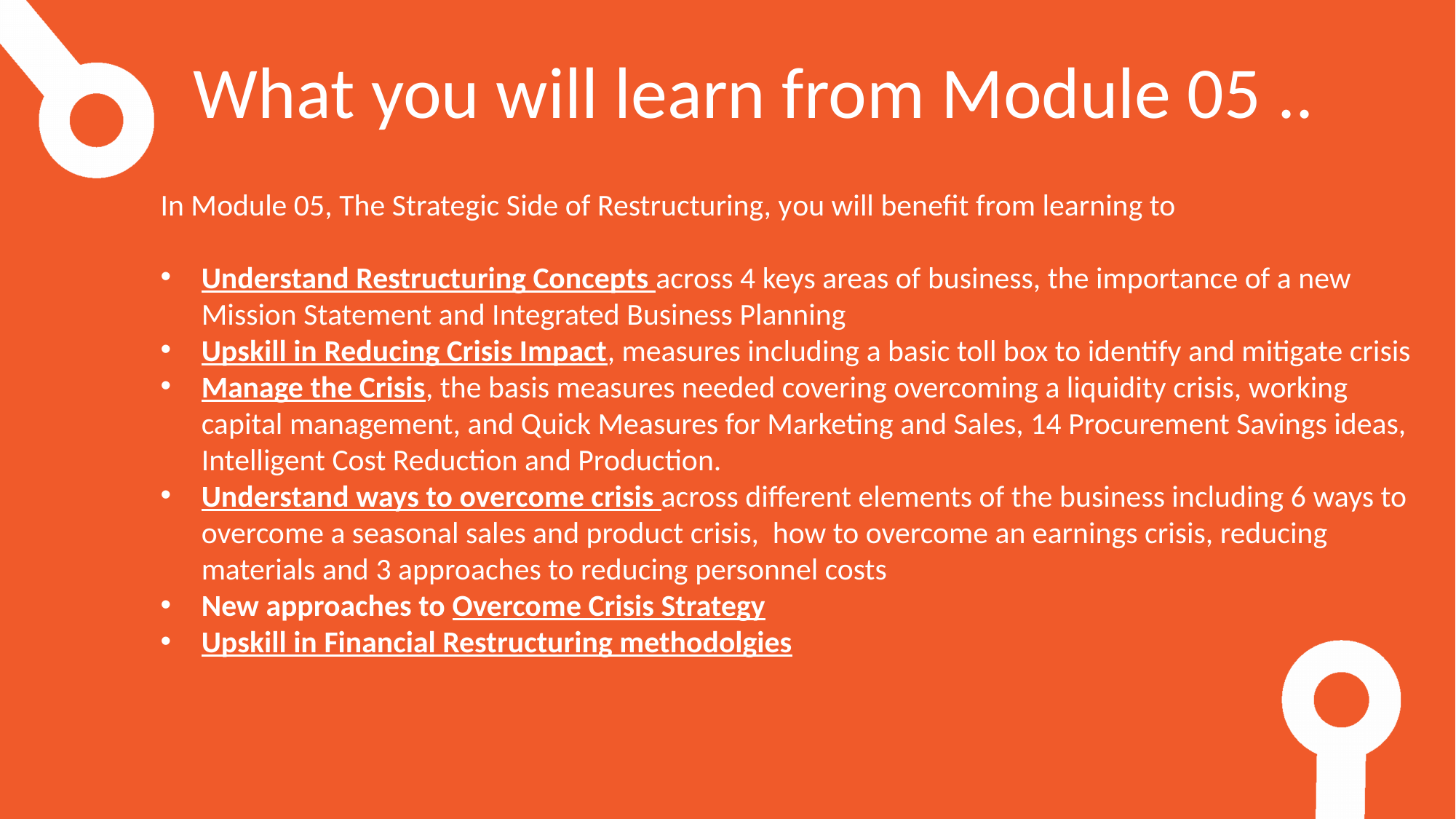

What you will learn from Module 05 ..

In Module 05, The Strategic Side of Restructuring, you will benefit from learning to

Understand Restructuring Concepts across 4 keys areas of business, the importance of a new Mission Statement and Integrated Business Planning
Upskill in Reducing Crisis Impact, measures including a basic toll box to identify and mitigate crisis
Manage the Crisis, the basis measures needed covering overcoming a liquidity crisis, working capital management, and Quick Measures for Marketing and Sales, 14 Procurement Savings ideas, Intelligent Cost Reduction and Production.
Understand ways to overcome crisis across different elements of the business including 6 ways to overcome a seasonal sales and product crisis,  how to overcome an earnings crisis, reducing materials and 3 approaches to reducing personnel costs
New approaches to Overcome Crisis Strategy
Upskill in Financial Restructuring methodolgies